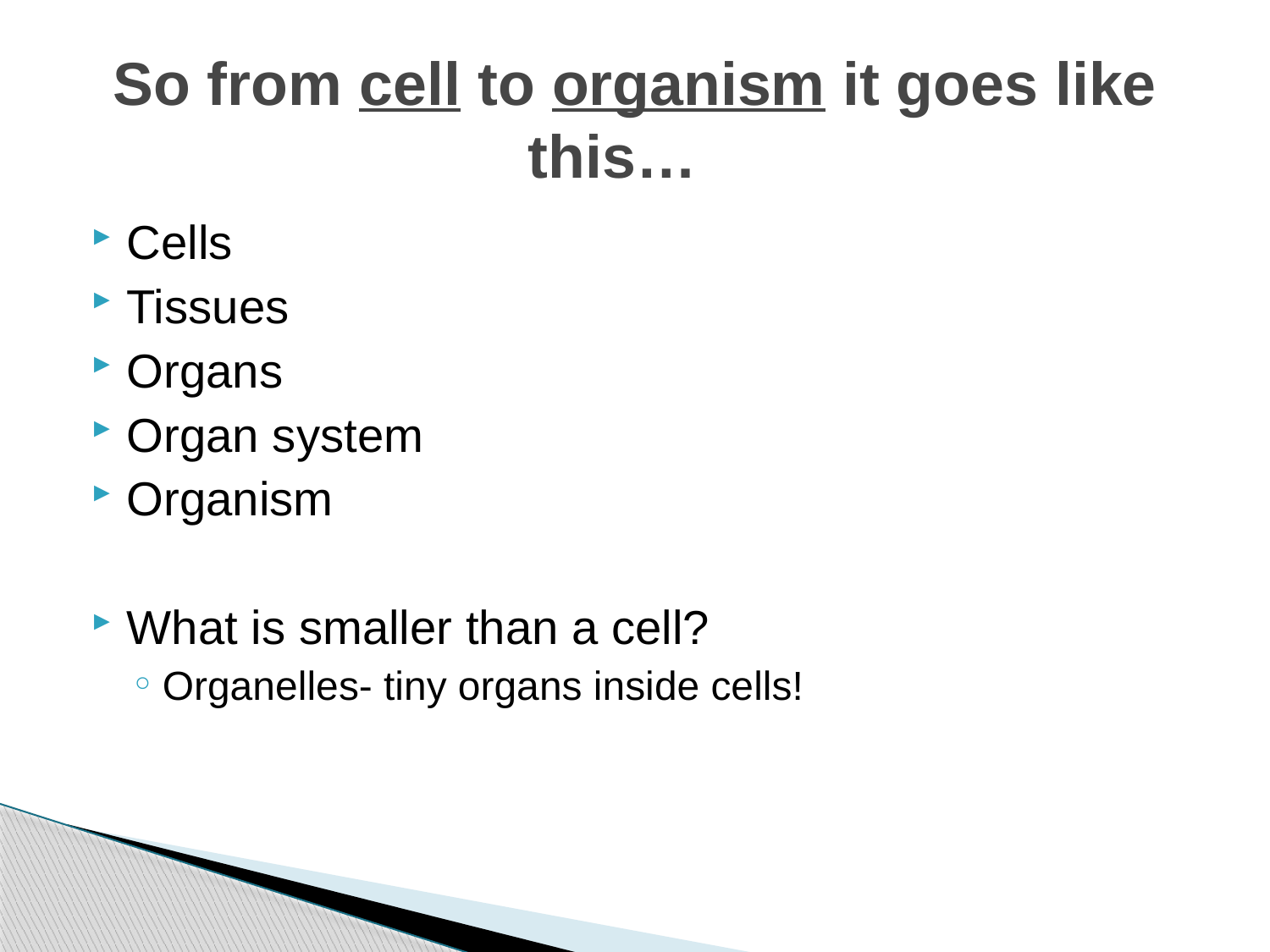

# So from cell to organism it goes like this…
Cells
Tissues
Organs
Organ system
Organism

What is smaller than a cell?
Organelles- tiny organs inside cells!